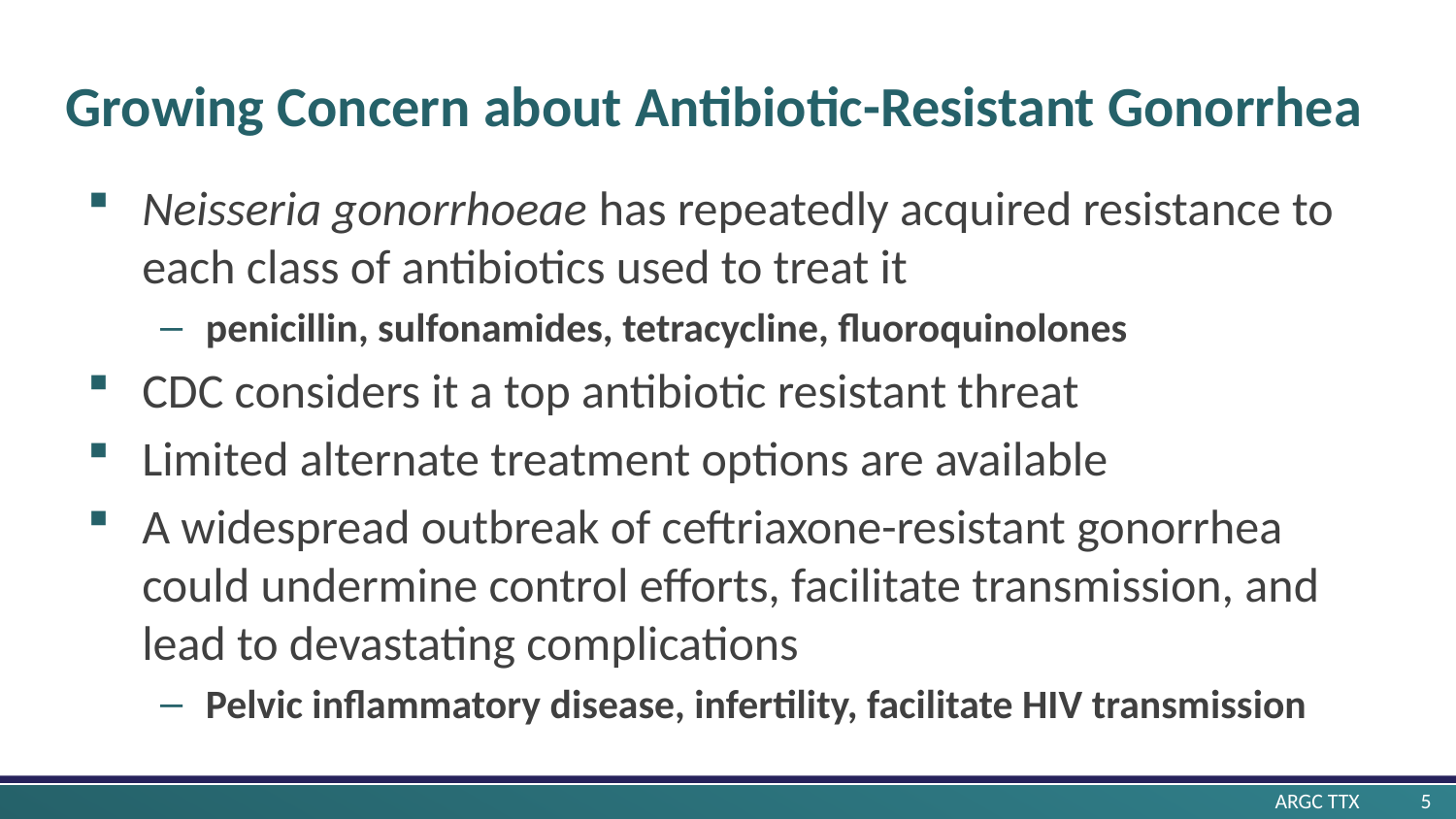

# Growing Concern about Antibiotic-Resistant Gonorrhea
Neisseria gonorrhoeae has repeatedly acquired resistance to each class of antibiotics used to treat it
penicillin, sulfonamides, tetracycline, fluoroquinolones
CDC considers it a top antibiotic resistant threat
Limited alternate treatment options are available
A widespread outbreak of ceftriaxone-resistant gonorrhea could undermine control efforts, facilitate transmission, and lead to devastating complications
Pelvic inflammatory disease, infertility, facilitate HIV transmission
ARGC TTX 	5